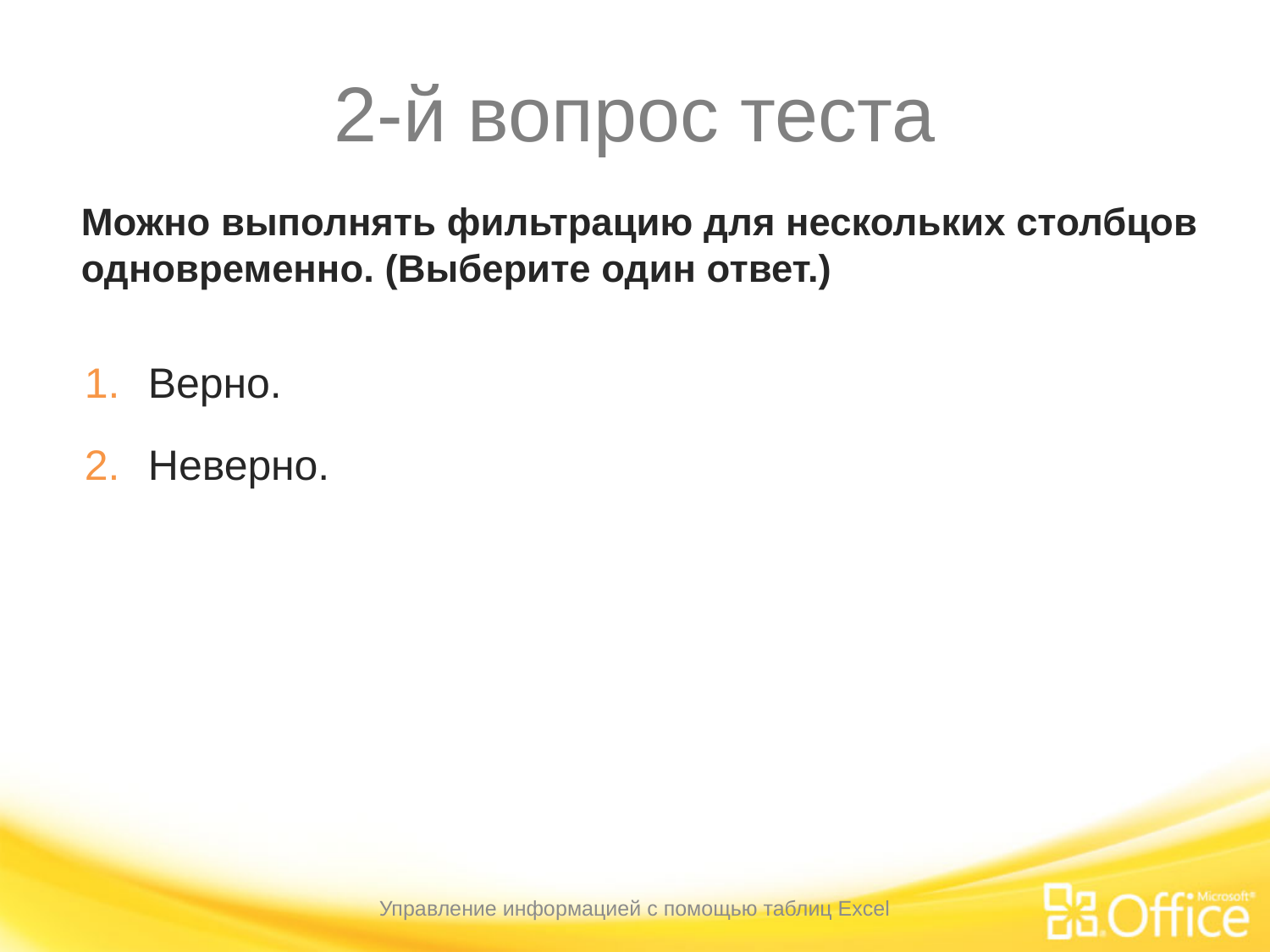

# 2-й вопрос теста
Можно выполнять фильтрацию для нескольких столбцов одновременно. (Выберите один ответ.)
Верно.
Неверно.
Управление информацией с помощью таблиц Excel